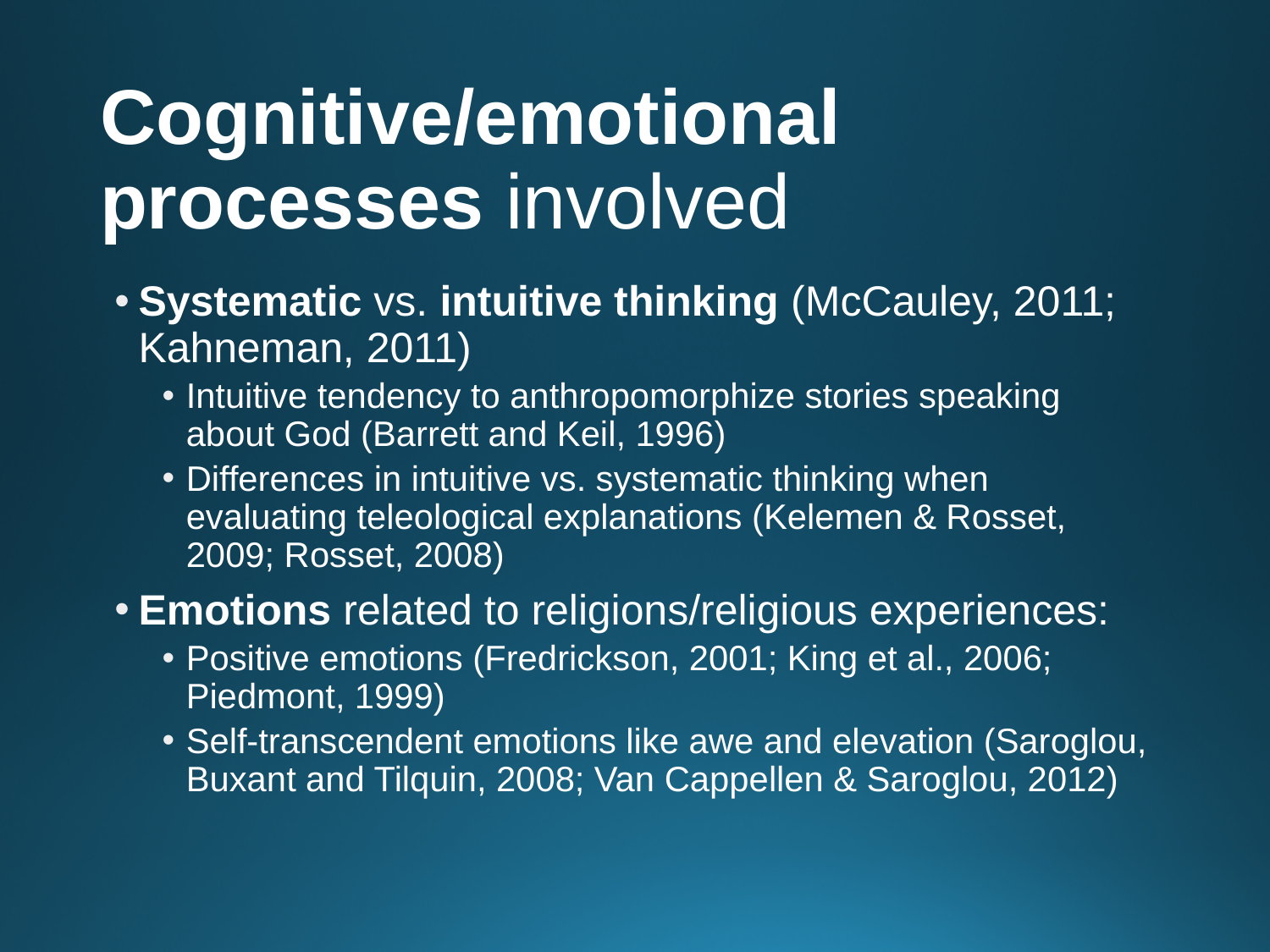

# Cognitive/emotional processes involved
Systematic vs. intuitive thinking (McCauley, 2011; Kahneman, 2011)
Intuitive tendency to anthropomorphize stories speaking about God (Barrett and Keil, 1996)
Differences in intuitive vs. systematic thinking when evaluating teleological explanations (Kelemen & Rosset, 2009; Rosset, 2008)
Emotions related to religions/religious experiences:
Positive emotions (Fredrickson, 2001; King et al., 2006; Piedmont, 1999)
Self-transcendent emotions like awe and elevation (Saroglou, Buxant and Tilquin, 2008; Van Cappellen & Saroglou, 2012)